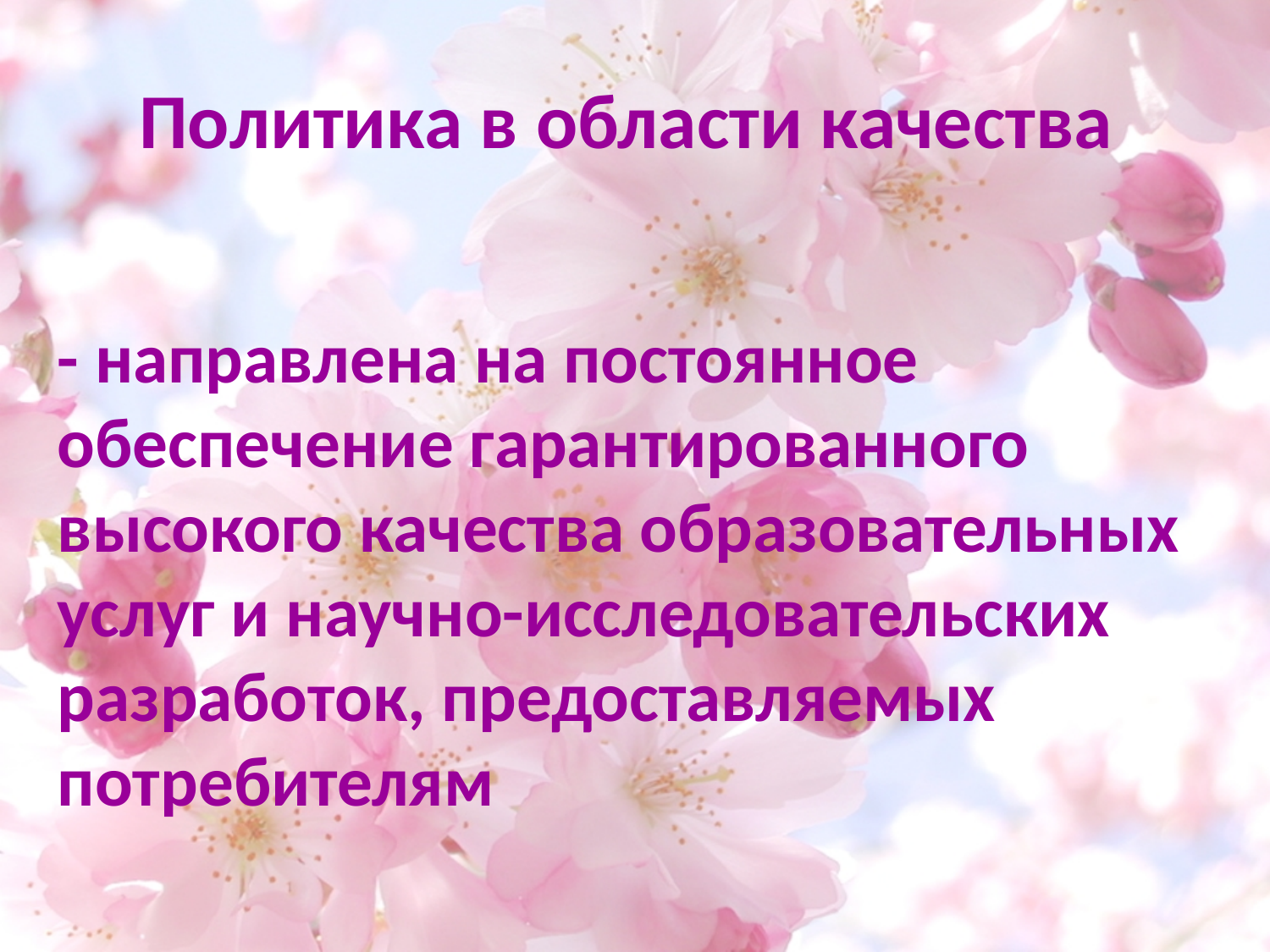

# Политика в области качества
- направлена на постоянное обеспечение гарантированного высокого качества образовательных услуг и научно-исследовательских разработок, предоставляемых потребителям